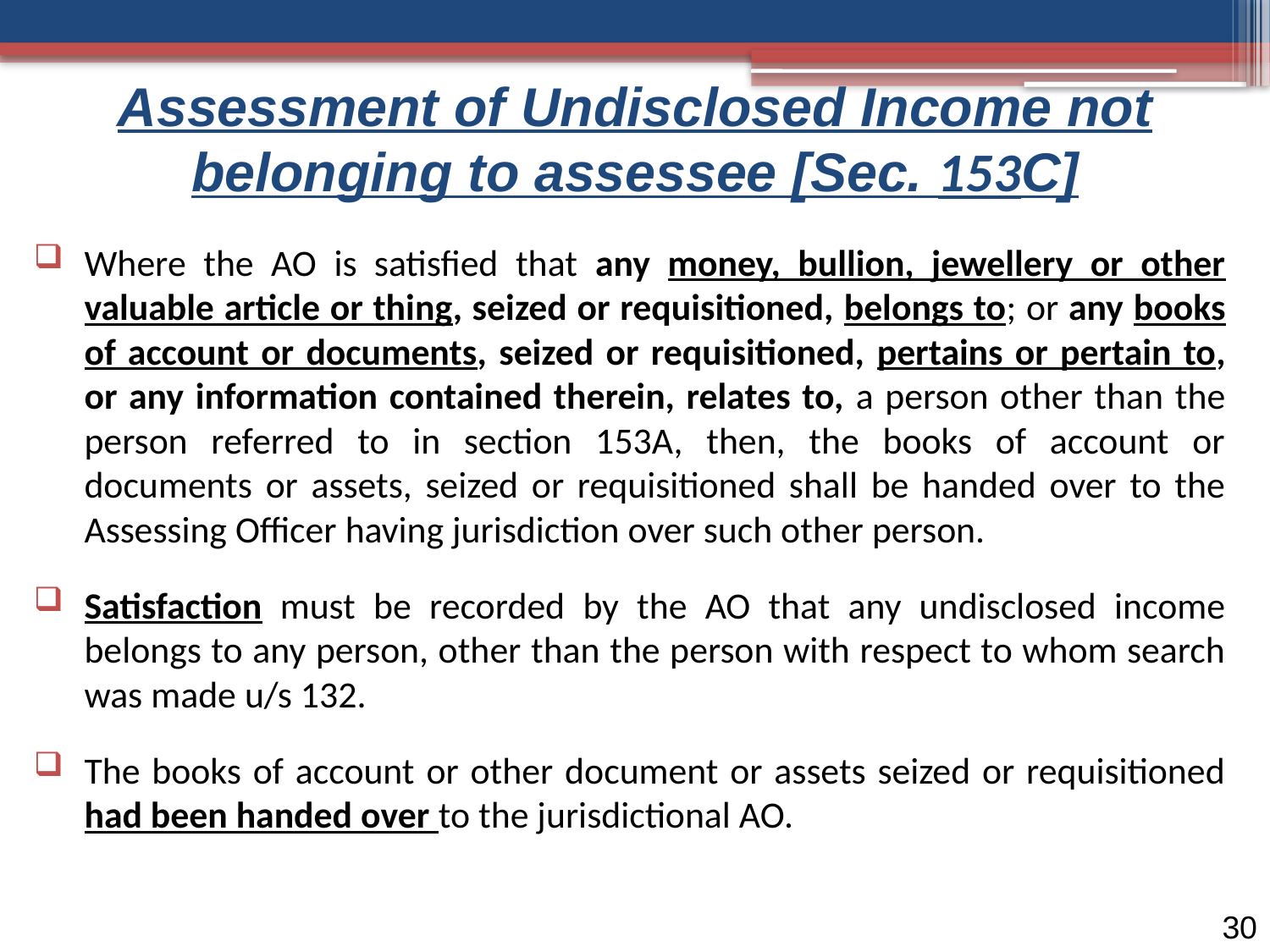

# Assessment of Undisclosed Income not belonging to assessee [Sec. 153C]
Where the AO is satisfied that any money, bullion, jewellery or other valuable article or thing, seized or requisitioned, belongs to; or any books of account or documents, seized or requisitioned, pertains or pertain to, or any information contained therein, relates to, a person other than the person referred to in section 153A, then, the books of account or documents or assets, seized or requisitioned shall be handed over to the Assessing Officer having jurisdiction over such other person.
Satisfaction must be recorded by the AO that any undisclosed income belongs to any person, other than the person with respect to whom search was made u/s 132.
The books of account or other document or assets seized or requisitioned had been handed over to the jurisdictional AO.
30